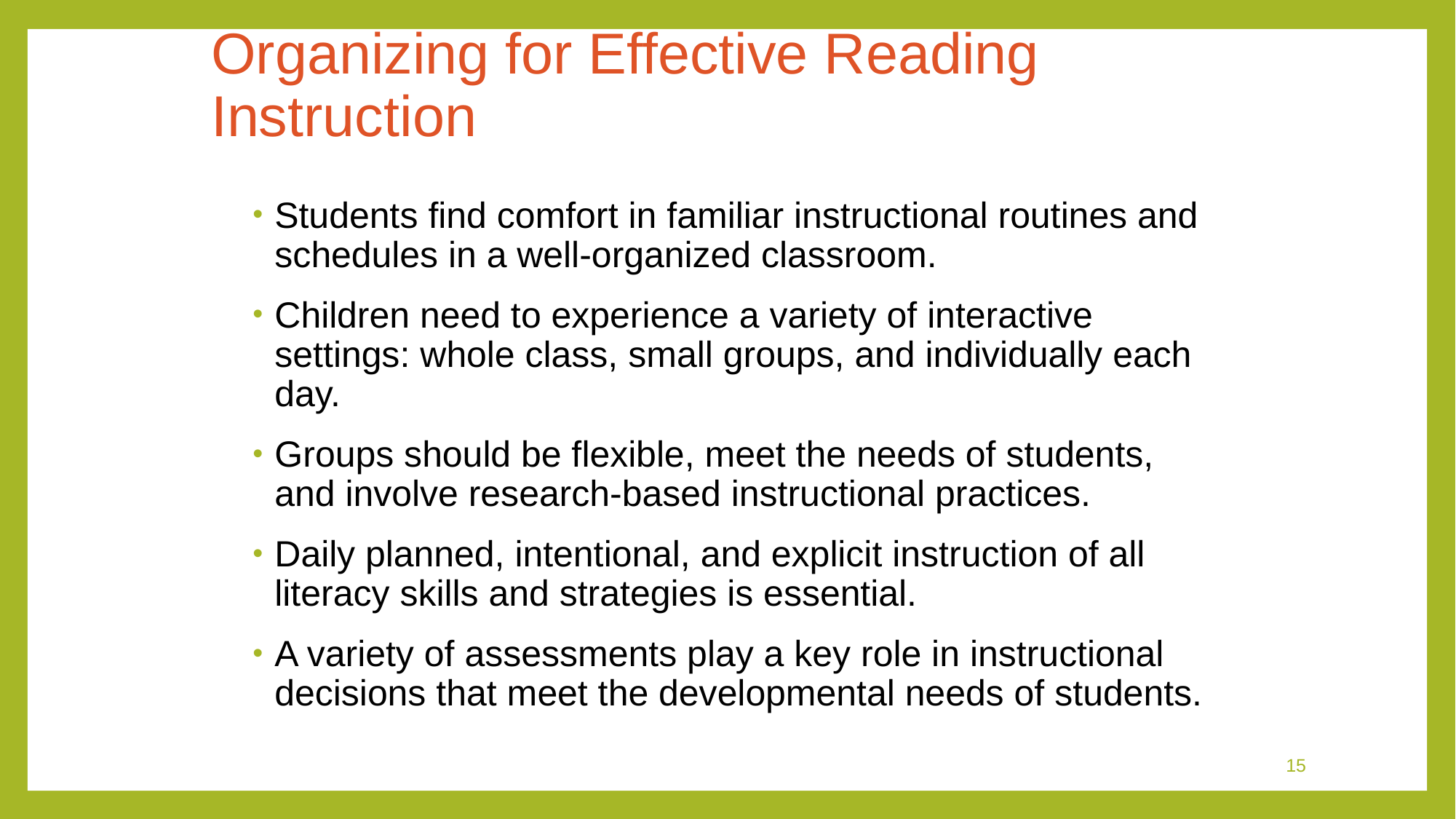

# Organizing for Effective Reading Instruction
Students find comfort in familiar instructional routines and schedules in a well-organized classroom.
Children need to experience a variety of interactive settings: whole class, small groups, and individually each day.
Groups should be flexible, meet the needs of students, and involve research-based instructional practices.
Daily planned, intentional, and explicit instruction of all literacy skills and strategies is essential.
A variety of assessments play a key role in instructional decisions that meet the developmental needs of students.

15